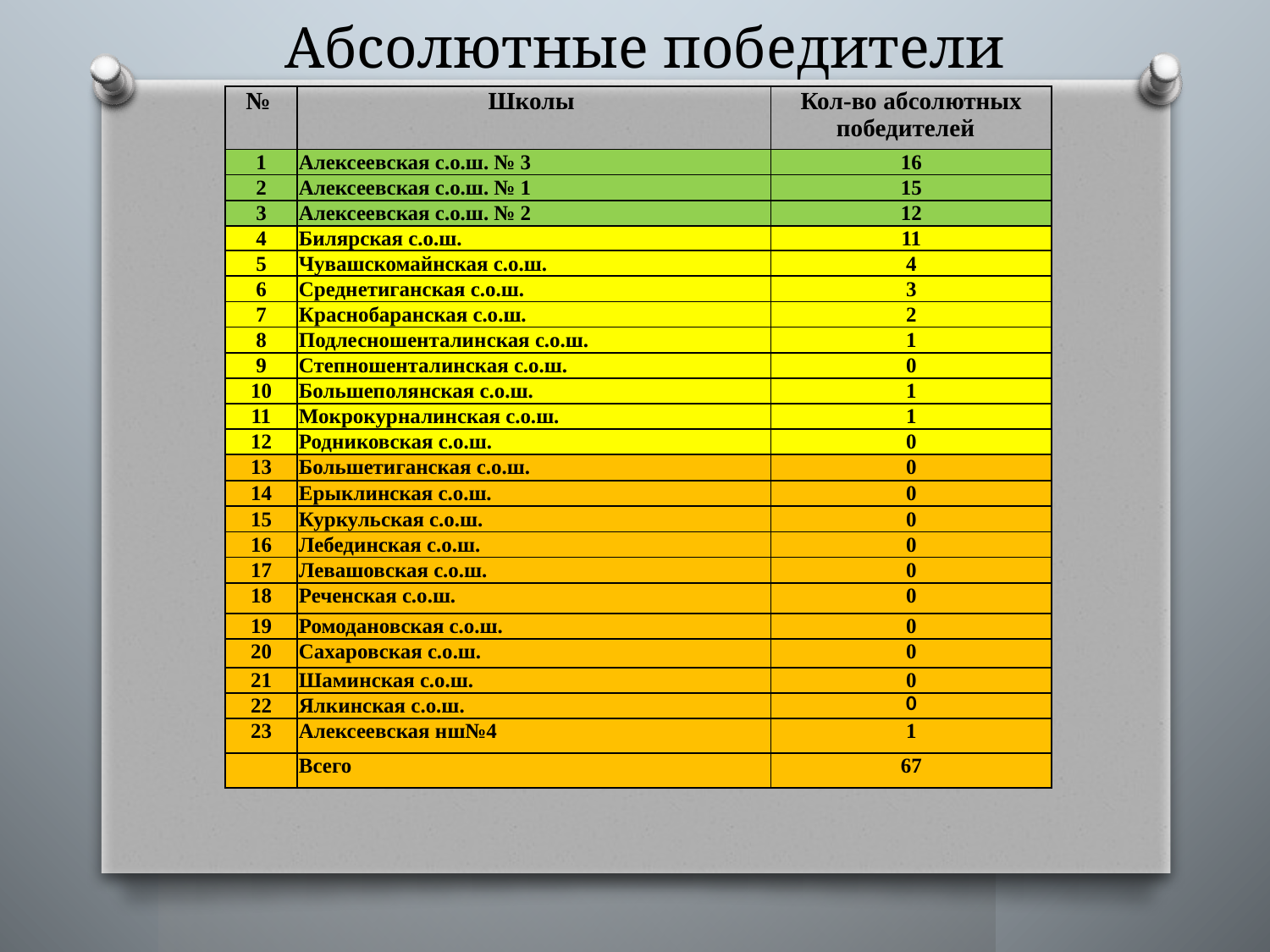

# Абсолютные победители
| № | Школы | Кол-во абсолютных победителей |
| --- | --- | --- |
| 1 | Алексеевская с.о.ш. № 3 | 16 |
| 2 | Алексеевская с.о.ш. № 1 | 15 |
| 3 | Алексеевская с.о.ш. № 2 | 12 |
| 4 | Билярская с.о.ш. | 11 |
| 5 | Чувашскомайнская с.о.ш. | 4 |
| 6 | Среднетиганская с.о.ш. | 3 |
| 7 | Краснобаранская с.о.ш. | 2 |
| 8 | Подлесношенталинская с.о.ш. | 1 |
| 9 | Степношенталинская с.о.ш. | 0 |
| 10 | Большеполянская с.о.ш. | 1 |
| 11 | Мокрокурналинская с.о.ш. | 1 |
| 12 | Родниковская с.о.ш. | 0 |
| 13 | Большетиганская с.о.ш. | 0 |
| 14 | Ерыклинская с.о.ш. | 0 |
| 15 | Куркульская с.о.ш. | 0 |
| 16 | Лебединская с.о.ш. | 0 |
| 17 | Левашовская с.о.ш. | 0 |
| 18 | Реченская с.о.ш. | 0 |
| 19 | Ромодановская с.о.ш. | 0 |
| 20 | Сахаровская с.о.ш. | 0 |
| 21 | Шаминская с.о.ш. | 0 |
| 22 | Ялкинская с.о.ш. | 0 |
| 23 | Алексеевская нш№4 | 1 |
|  | Всего | 67 |